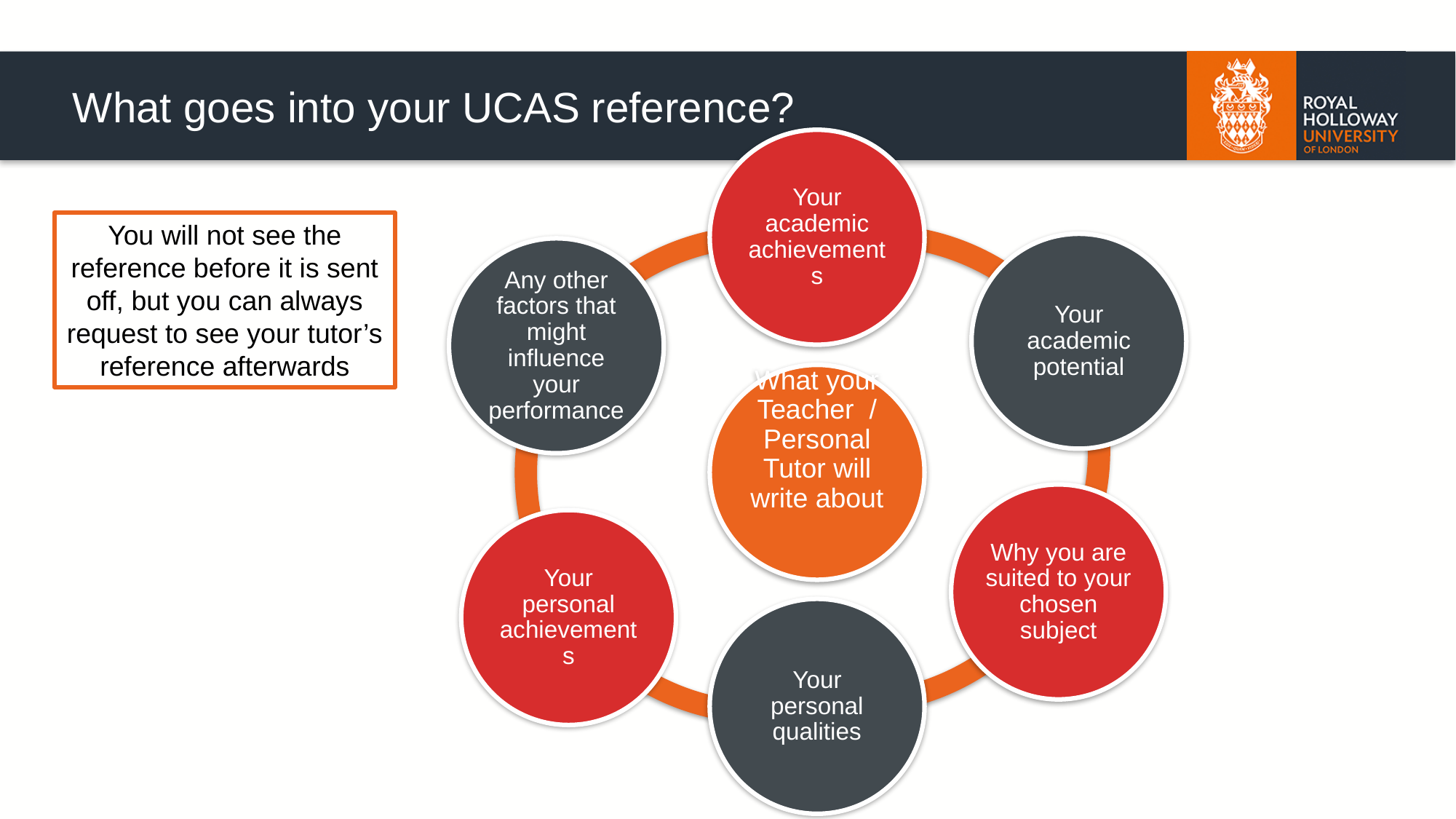

# What goes into your UCAS reference?

What your Teacher  / Personal Tutor will write about
Your academic achievements
Your academic potential
Why you are suited to your chosen subject
Your personal qualities
Your personal achievements
Any other factors that might influence your performance
You will not see the reference before it is sent off, but you can always request to see your tutor’s reference afterwards